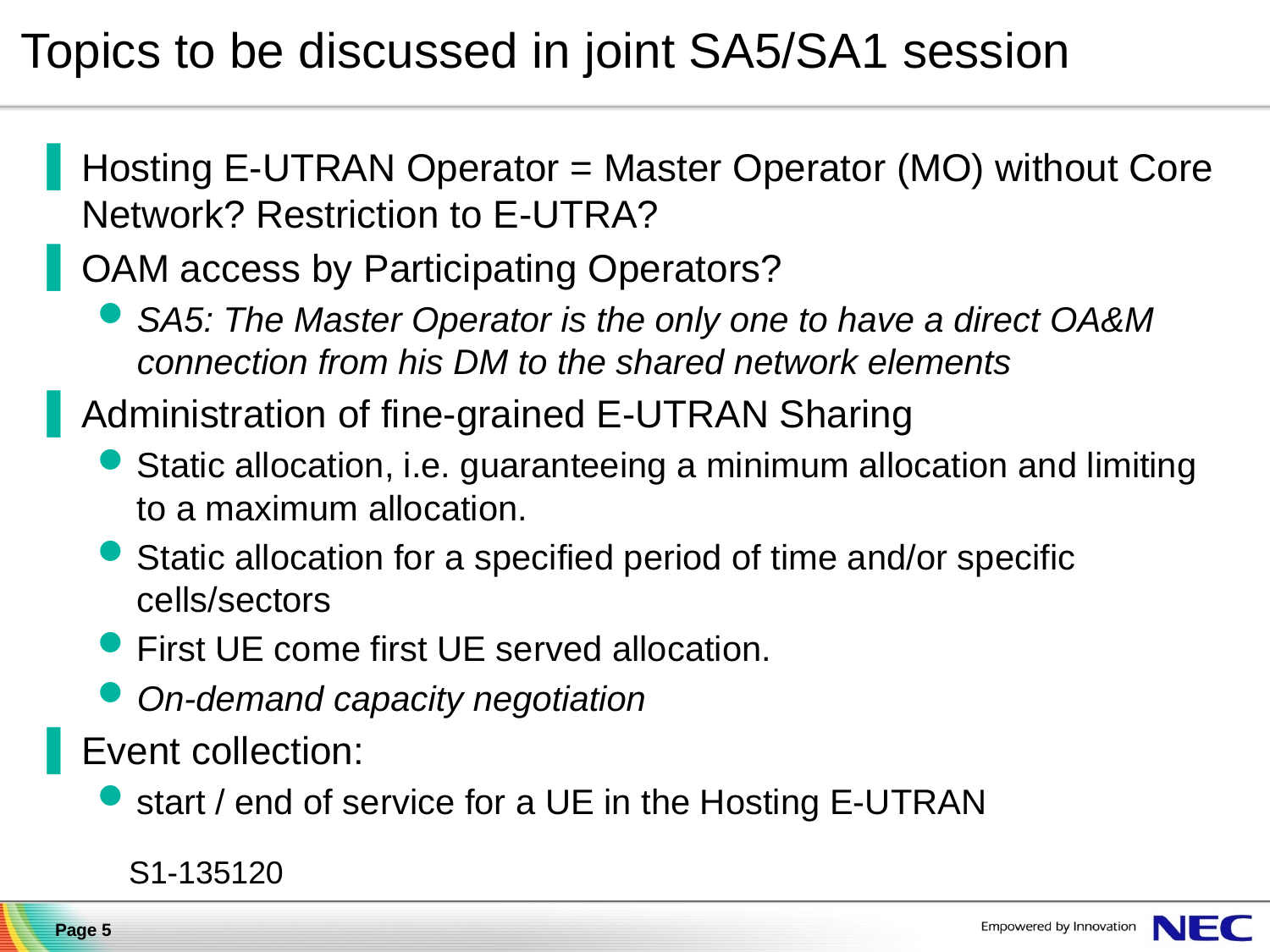

# Topics to be discussed in joint SA5/SA1 session
Hosting E-UTRAN Operator = Master Operator (MO) without Core Network? Restriction to E-UTRA?
OAM access by Participating Operators?
SA5: The Master Operator is the only one to have a direct OA&M connection from his DM to the shared network elements
Administration of fine-grained E-UTRAN Sharing
Static allocation, i.e. guaranteeing a minimum allocation and limiting to a maximum allocation.
Static allocation for a specified period of time and/or specific cells/sectors
First UE come first UE served allocation.
On-demand capacity negotiation
Event collection:
start / end of service for a UE in the Hosting E-UTRAN

S1-135120
Page 5